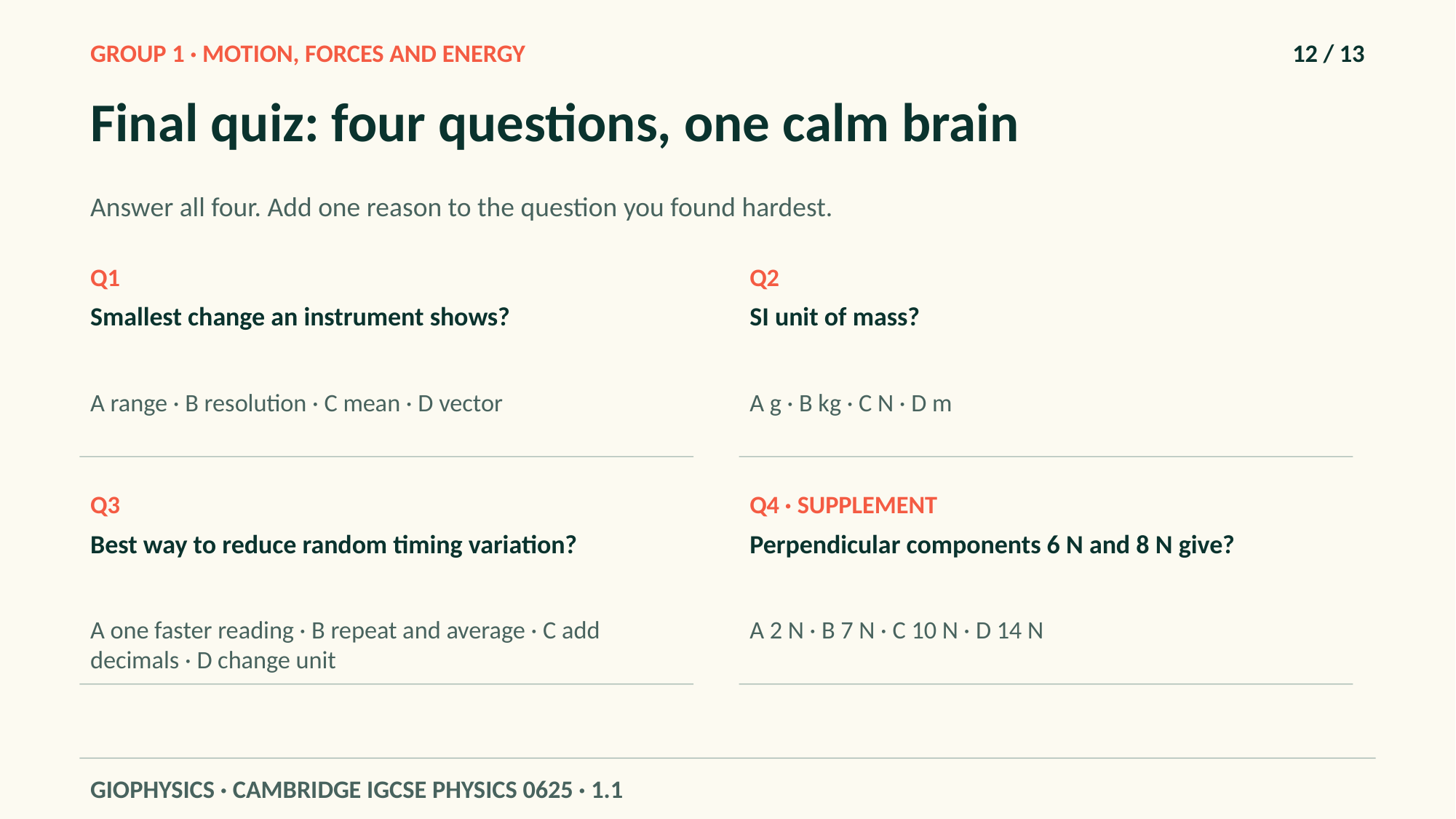

GROUP 1 · MOTION, FORCES AND ENERGY
12 / 13
Final quiz: four questions, one calm brain
Answer all four. Add one reason to the question you found hardest.
Q1
Q2
Smallest change an instrument shows?
SI unit of mass?
A range · B resolution · C mean · D vector
A g · B kg · C N · D m

Q3
Q4 · SUPPLEMENT
Best way to reduce random timing variation?
Perpendicular components 6 N and 8 N give?
A one faster reading · B repeat and average · C add decimals · D change unit
A 2 N · B 7 N · C 10 N · D 14 N

GIOPHYSICS · CAMBRIDGE IGCSE PHYSICS 0625 · 1.1